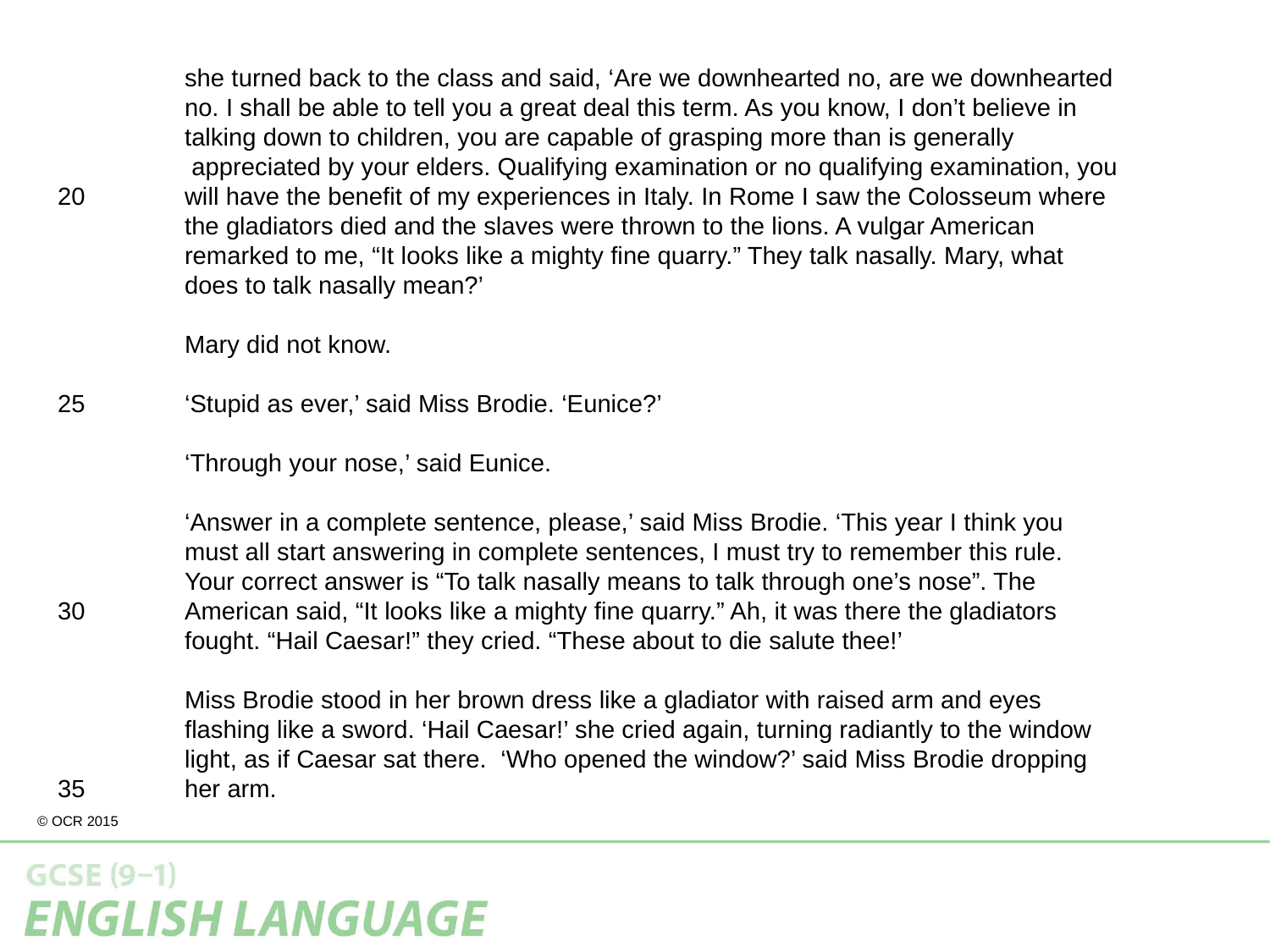

she turned back to the class and said, ‘Are we downhearted no, are we downhearted
	no. I shall be able to tell you a great deal this term. As you know, I don’t believe in
	talking down to children, you are capable of grasping more than is generally
	 appreciated by your elders. Qualifying examination or no qualifying examination, you
20	will have the benefit of my experiences in Italy. In Rome I saw the Colosseum where
	the gladiators died and the slaves were thrown to the lions. A vulgar American
	remarked to me, “It looks like a mighty fine quarry.” They talk nasally. Mary, what
	does to talk nasally mean?’

	Mary did not know.

25	‘Stupid as ever,’ said Miss Brodie. ‘Eunice?’

	‘Through your nose,’ said Eunice.

	‘Answer in a complete sentence, please,’ said Miss Brodie. ‘This year I think you
	must all start answering in complete sentences, I must try to remember this rule.
	Your correct answer is “To talk nasally means to talk through one’s nose”. The
30	American said, “It looks like a mighty fine quarry.” Ah, it was there the gladiators
	fought. “Hail Caesar!” they cried. “These about to die salute thee!’

	Miss Brodie stood in her brown dress like a gladiator with raised arm and eyes
	flashing like a sword. ‘Hail Caesar!’ she cried again, turning radiantly to the window
 	light, as if Caesar sat there.  ‘Who opened the window?’ said Miss Brodie dropping
35	her arm.